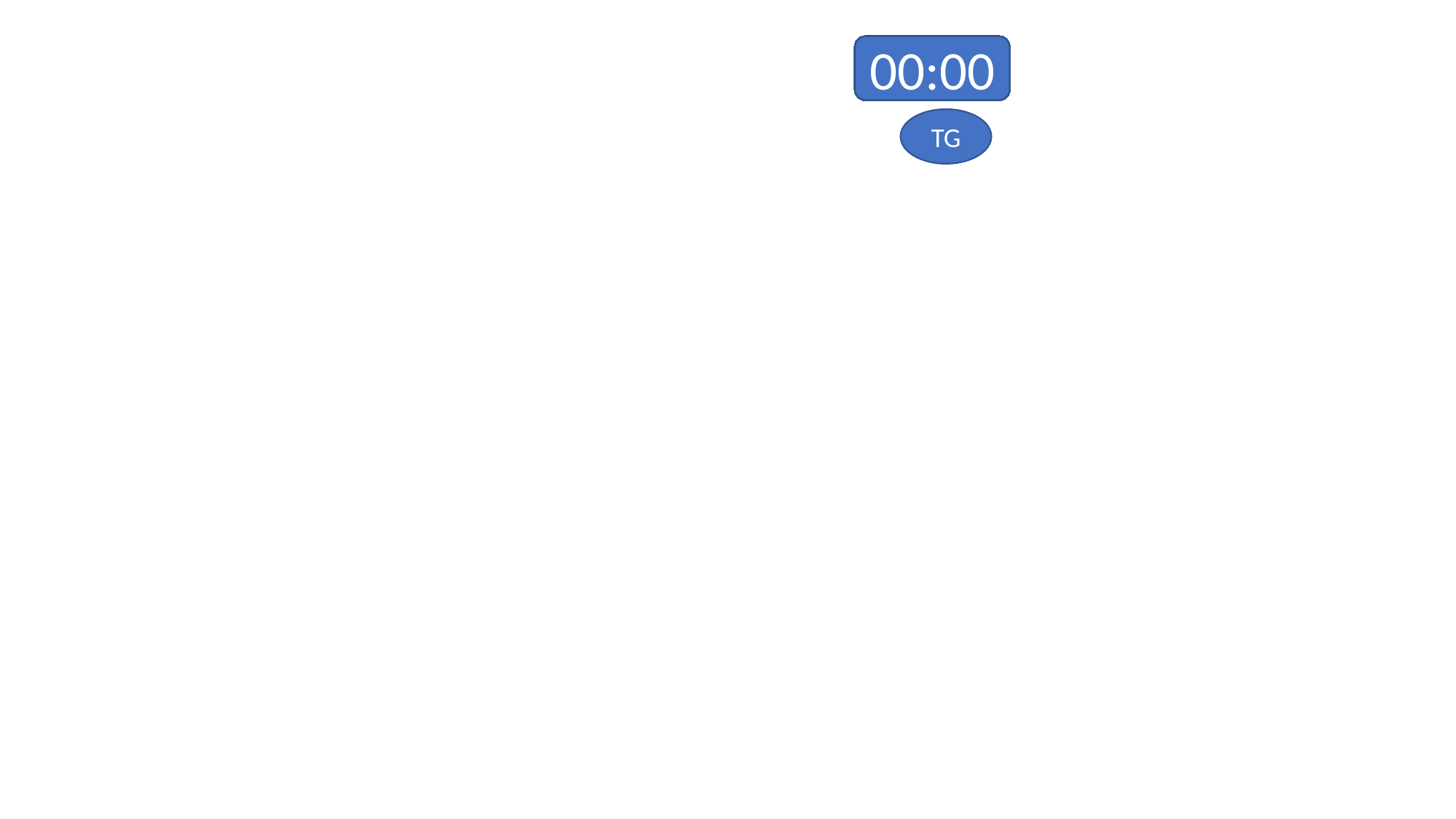

05:00
04:59
04:58
04:57
04:56
04:55
04:54
04:53
04:52
04:51
04:50
04:49
04:48
04:47
04:46
04:45
04:44
04:43
04:42
04:41
04:40
04:39
04:38
04:37
04:36
04:35
04:34
04:33
04:32
04:31
04:30
04:29
04:28
04:27
04:26
04:25
04:24
04:23
04:22
04:21
04:20
04:19
04:18
04:17
04:16
04:15
04:14
04:13
04:12
04:11
04:10
04:09
04:08
04:07
04:06
04:05
04:04
04:03
04:02
04:01
04:00
03:59
03:58
03:57
03:56
03:55
03:54
03:53
03:52
03:51
03:50
03:49
03:48
03:47
03:46
03:45
03:44
03:43
03:42
03:41
03:40
03:39
03:38
03:37
03:36
03:35
03:34
03:33
03:32
03:31
03:30
03:29
03:28
03:27
03:26
03:25
03:24
03:23
03:22
03:21
03:20
03:19
03:18
03:17
03:16
03:15
03:14
03:13
03:12
03:11
03:10
03:09
03:08
03:07
03:06
03:05
03:04
03:03
03:02
03:01
03:00
02:59
02:58
02:57
02:56
02:55
02:54
02:53
02:52
02:51
02:50
02:49
02:48
02:47
02:46
02:45
02:44
02:43
02:42
02:41
02:40
02:39
02:38
02:37
02:36
02:35
02:34
02:33
02:32
02:31
02:30
02:29
02:28
02:27
02:26
02:25
02:24
02:23
02:22
02:21
02:20
02:19
02:18
02:17
02:16
02:15
02:14
02:13
02:12
02:11
02:10
02:09
02:08
02:07
02:06
02:05
02:04
02:03
02:02
02:01
02:00
01:59
01:58
01:57
01:56
01:55
01:54
01:53
01:52
01:51
01:50
01:49
01:48
01:47
01:46
01:45
01:44
01:43
01:42
01:41
01:40
01:39
01:38
01:37
01:36
01:35
01:34
01:33
01:32
01:31
01:30
01:29
01:28
01:27
01:26
01:25
01:24
01:23
01:22
01:21
01:20
01:19
01:18
01:17
01:16
01:15
01:14
01:13
01:12
01:11
01:10
01:09
01:08
01:07
01:06
01:05
01:04
01:03
01:02
01:01
01:00
00:59
00:58
00:57
00:56
00:55
00:54
00:53
00:52
00:51
00:50
00:49
00:48
00:47
00:46
00:45
00:44
00:43
00:42
00:41
00:40
00:39
00:38
00:37
00:36
00:35
00:34
00:33
00:32
00:31
00:30
00:29
00:28
00:27
00:26
00:25
00:24
00:23
00:22
00:21
00:20
00:19
00:18
00:17
00:16
00:15
00:14
00:13
00:12
00:11
00:10
00:09
00:08
00:07
00:06
00:05
00:04
00:03
00:02
00:01
00:00
TG